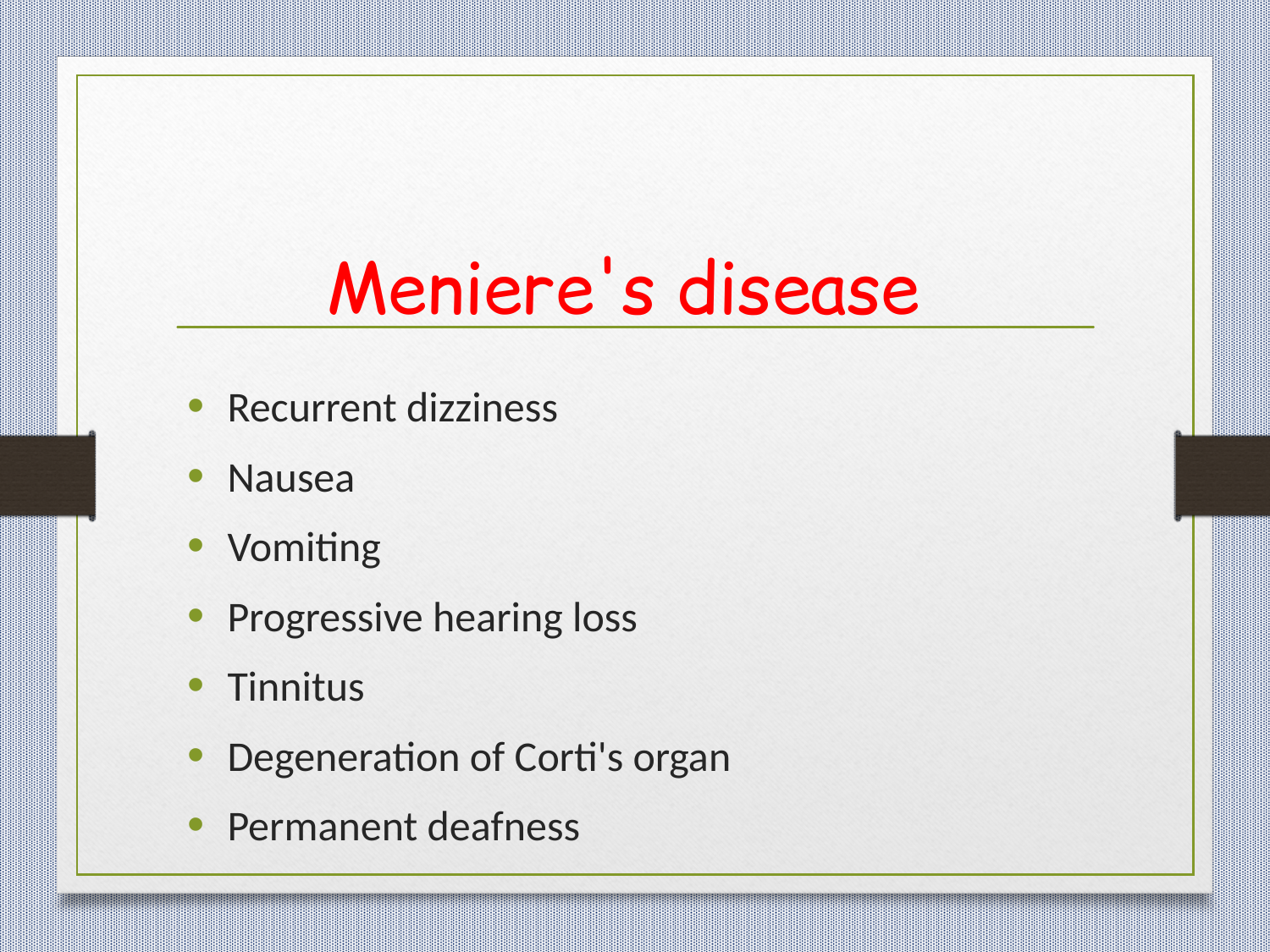

# Meniere's disease
Recurrent dizziness
Nausea
Vomiting
Progressive hearing loss
Tinnitus
Degeneration of Corti's organ
Permanent deafness